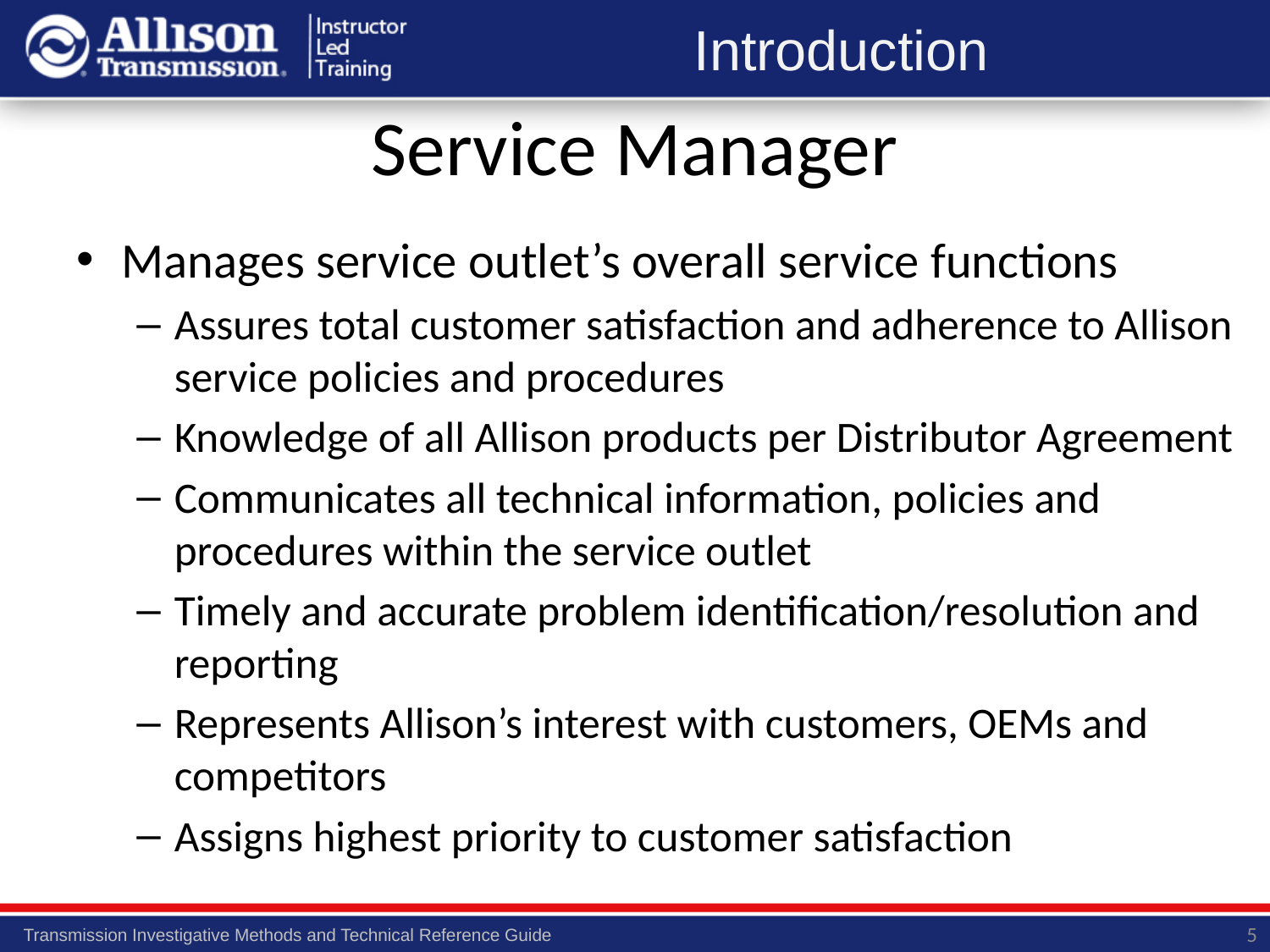

# Service Manager
Manages service outlet’s overall service functions
Assures total customer satisfaction and adherence to Allison service policies and procedures
Knowledge of all Allison products per Distributor Agreement
Communicates all technical information, policies and procedures within the service outlet
Timely and accurate problem identification/resolution and reporting
Represents Allison’s interest with customers, OEMs and competitors
Assigns highest priority to customer satisfaction
5